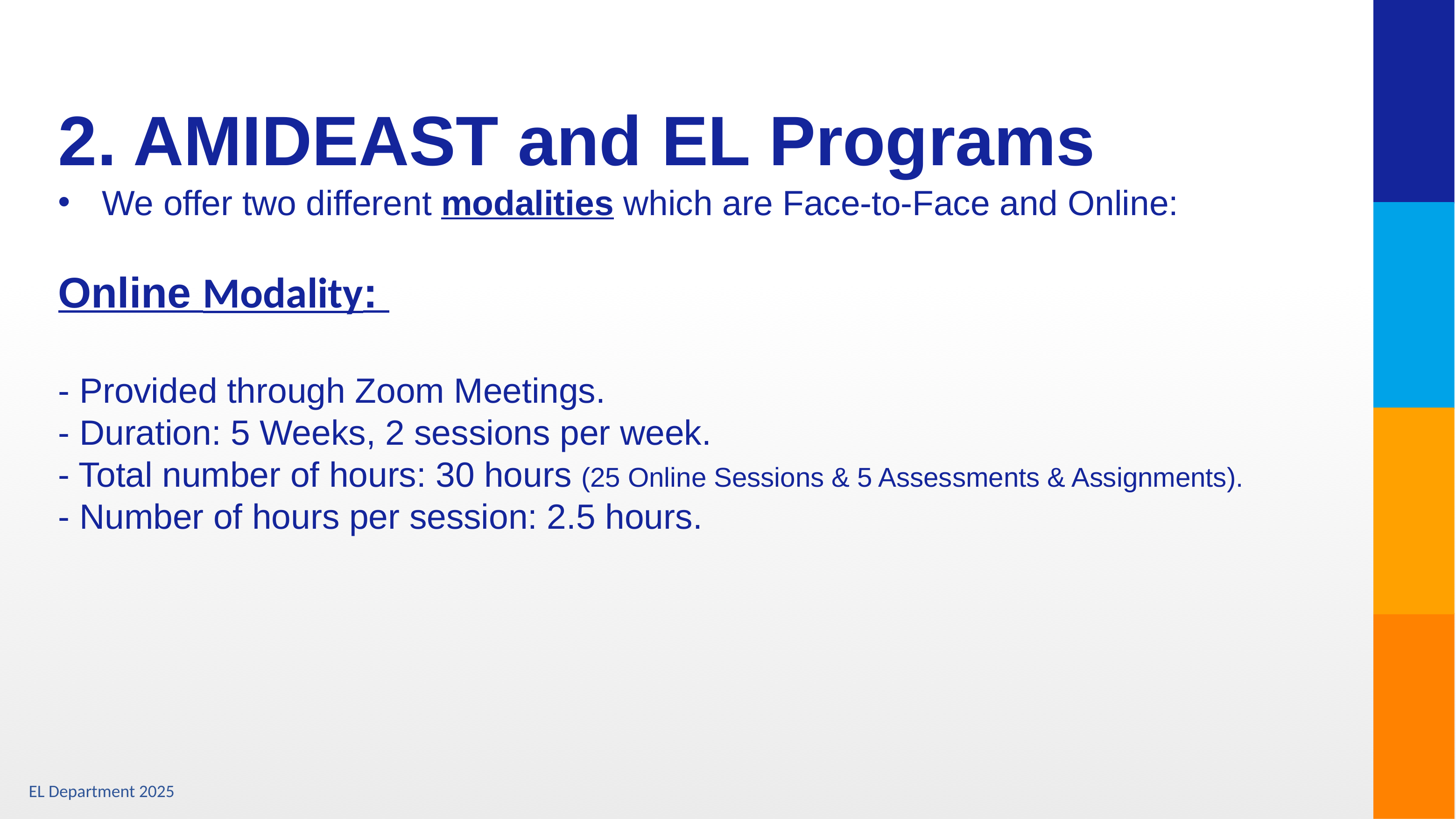

2. AMIDEAST and EL Programs
We offer two different modalities which are Face-to-Face and Online:
Online Modality:
- Provided through Zoom Meetings.
- Duration: 5 Weeks, 2 sessions per week.
- Total number of hours: 30 hours (25 Online Sessions & 5 Assessments & Assignments).
- Number of hours per session: 2.5 hours.

9
EL Department 2025